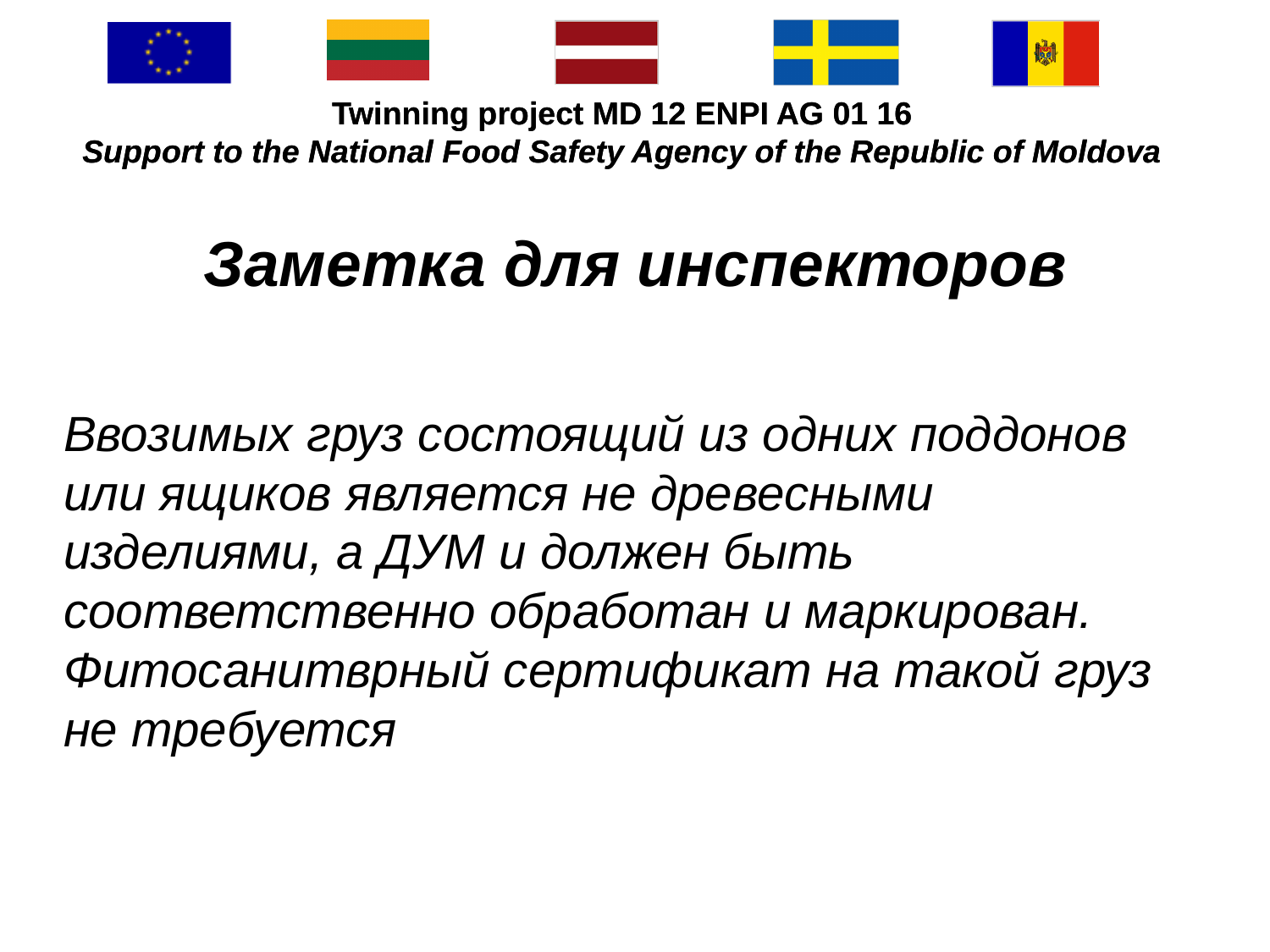

#
Заметка для инспекторов

Ввозимых груз состоящий из одних поддонов или ящиков является не древесными изделиями, а ДУМ и должен быть соответственно обработан и маркирован.  Фитосанитврный сертификат на такой груз не требуется